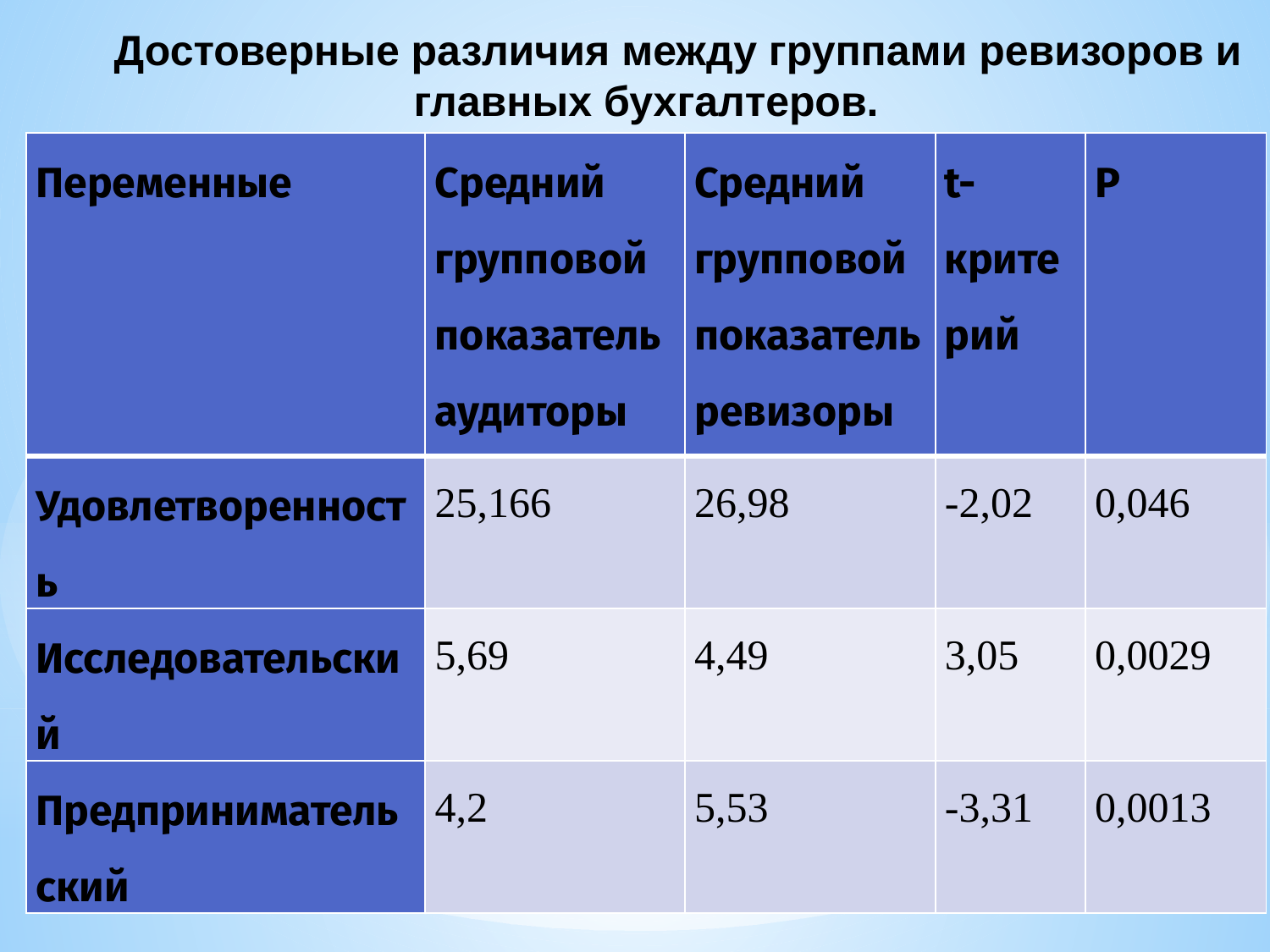

Достоверные различия между группами ревизоров и главных бухгалтеров.
| Переменные | Средний групповой показатель аудиторы | Средний групповой показатель ревизоры | t-критерий | Р |
| --- | --- | --- | --- | --- |
| Удовлетворенность | 25,166 | 26,98 | -2,02 | 0,046 |
| Исследовательский | 5,69 | 4,49 | 3,05 | 0,0029 |
| Предпринимательский | 4,2 | 5,53 | -3,31 | 0,0013 |